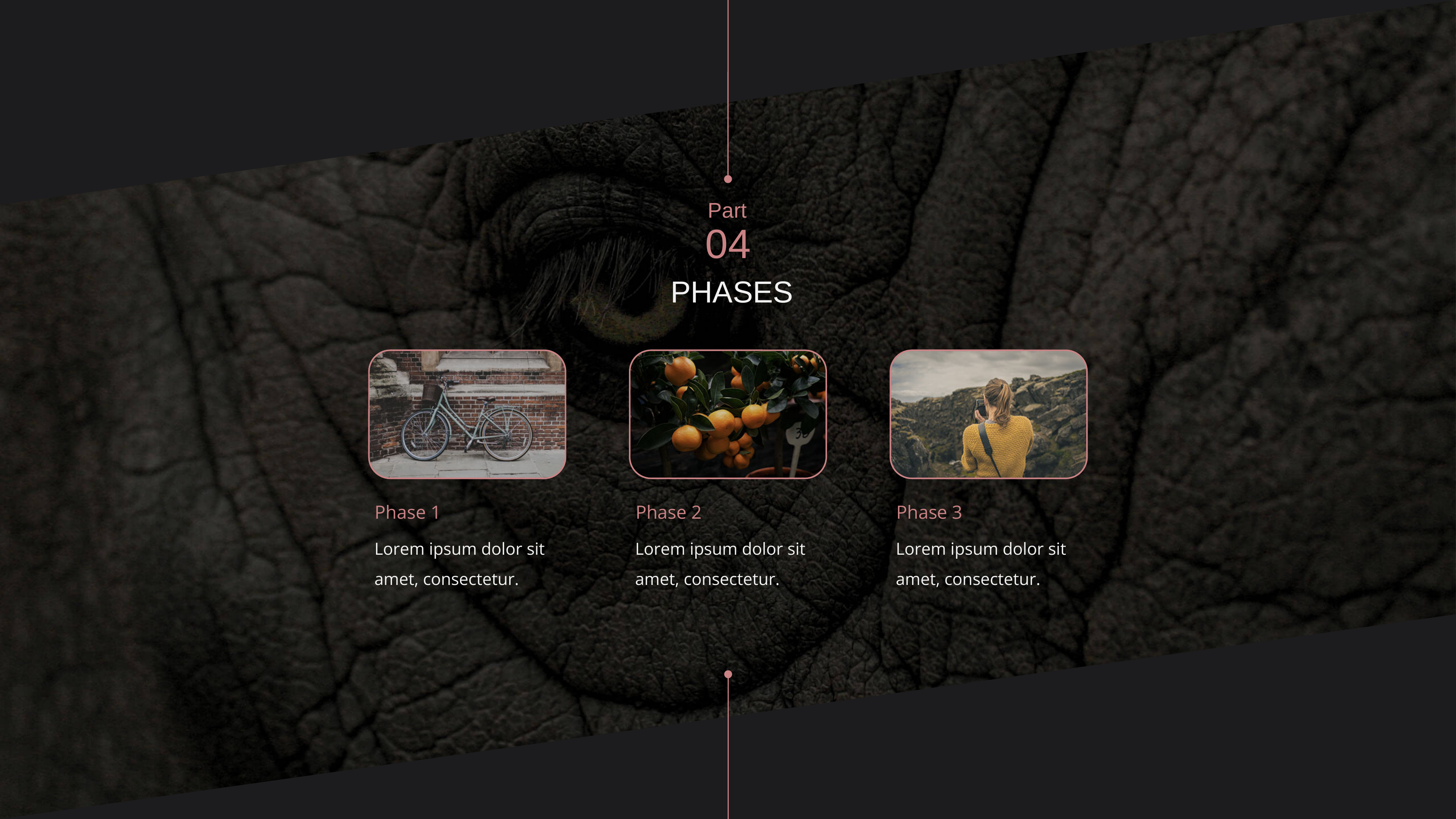

Part
04
PHASES

Phase 1
Phase 2
Phase 3
Lorem ipsum dolor sit amet, consectetur.
Lorem ipsum dolor sit amet, consectetur.
Lorem ipsum dolor sit amet, consectetur.